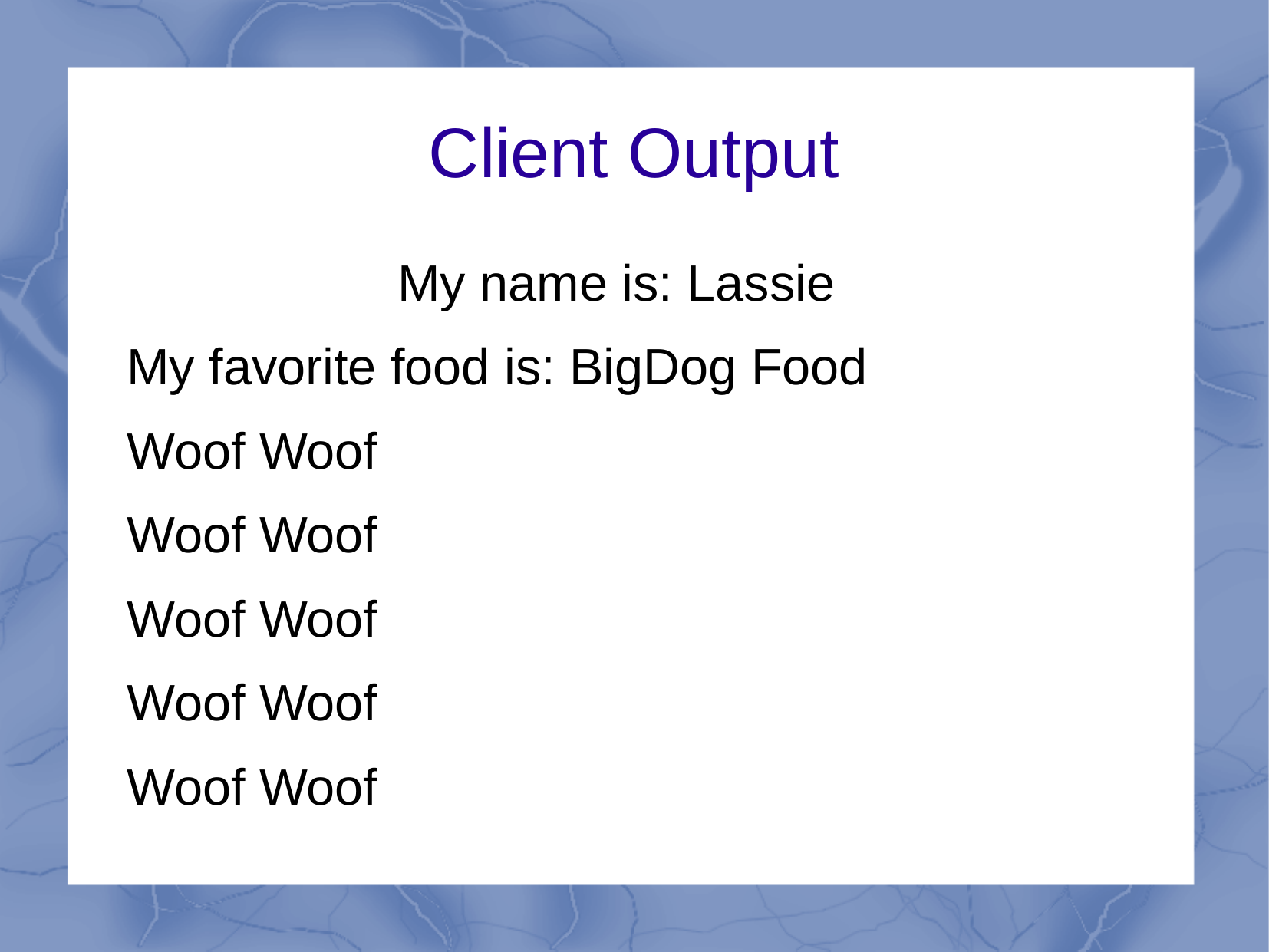

Client Output
 			My name is: Lassie
My favorite food is: BigDog Food
Woof Woof
Woof Woof
Woof Woof
Woof Woof
Woof Woof